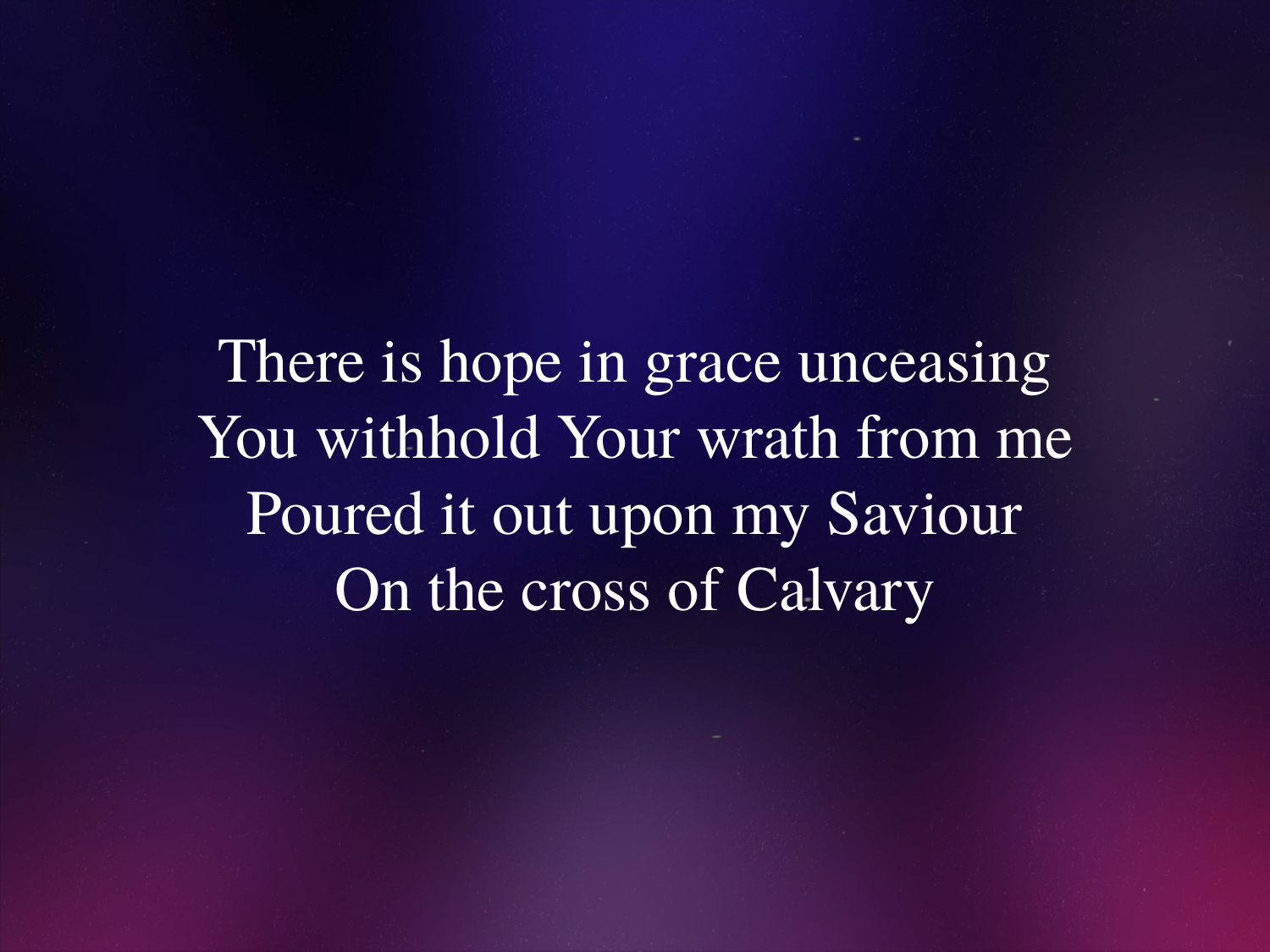

# There is hope in grace unceasing You withhold Your wrath from me Poured it out upon my Saviour On the cross of Calvary